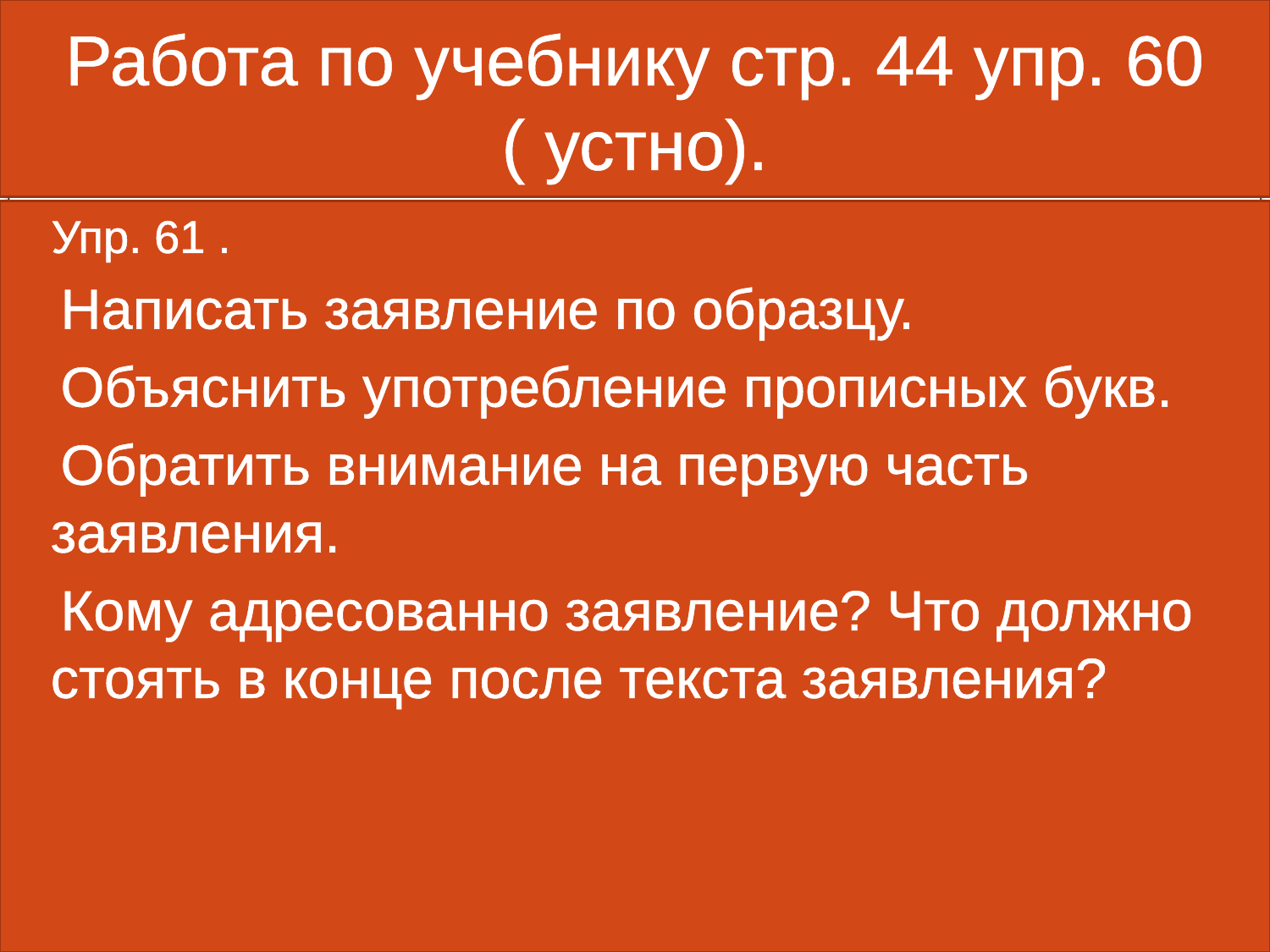

# Работа по учебнику стр. 44 упр. 60 ( устно).
Упр. 61 .
Написать заявление по образцу.
Объяснить употребление прописных букв.
Обратить внимание на первую часть заявления.
Кому адресованно заявление? Что должно стоять в конце после текста заявления?